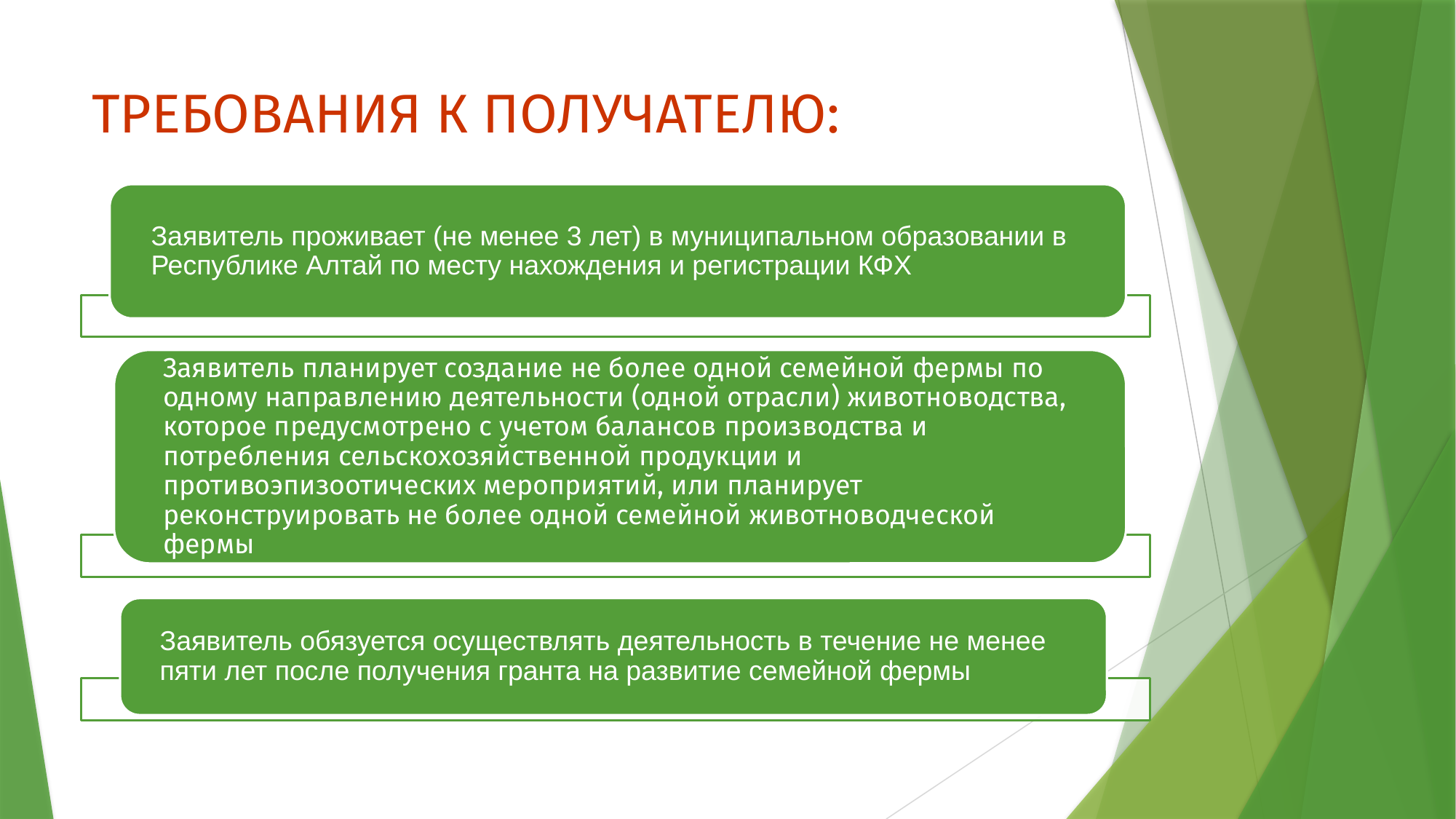

# ТРЕБОВАНИЯ К ПОЛУЧАТЕЛЮ:
Заявитель проживает (не менее 3 лет) в муниципальном образовании в Республике Алтай по месту нахождения и регистрации КФХ
Заявитель планирует создание не более одной семейной фермы по одному направлению деятельности (одной отрасли) животноводства, которое предусмотрено с учетом балансов производства и потребления сельскохозяйственной продукции и противоэпизоотических мероприятий, или планирует реконструировать не более одной семейной животноводческой фермы
Заявитель обязуется осуществлять деятельность в течение не менее пяти лет после получения гранта на развитие семейной фермы